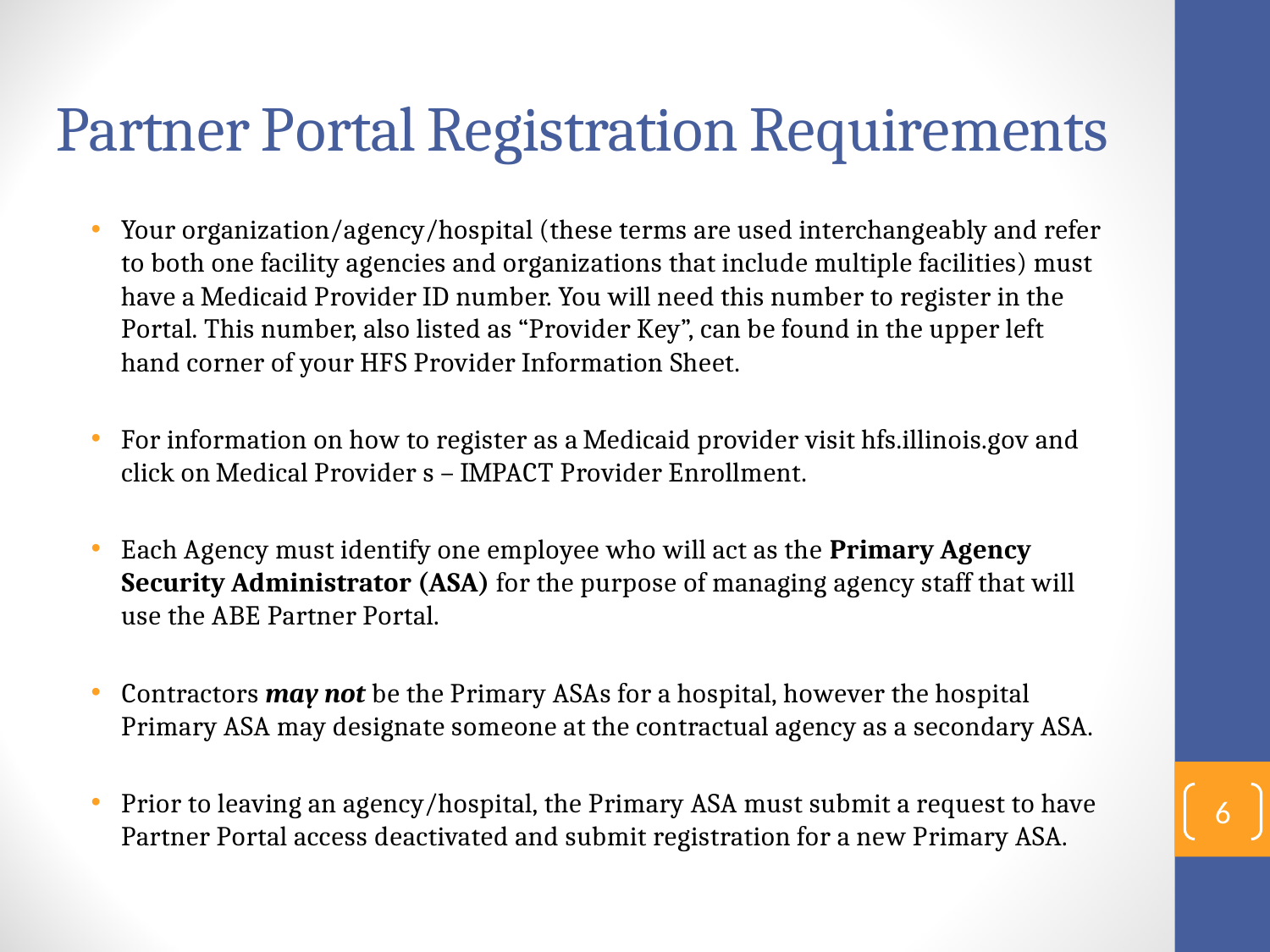

# Partner Portal Registration Requirements
Your organization/agency/hospital (these terms are used interchangeably and refer to both one facility agencies and organizations that include multiple facilities) must have a Medicaid Provider ID number. You will need this number to register in the Portal. This number, also listed as “Provider Key”, can be found in the upper left hand corner of your HFS Provider Information Sheet.

For information on how to register as a Medicaid provider visit hfs.illinois.gov and click on Medical Provider s – IMPACT Provider Enrollment.

Each Agency must identify one employee who will act as the Primary Agency Security Administrator (ASA) for the purpose of managing agency staff that will use the ABE Partner Portal.

Contractors may not be the Primary ASAs for a hospital, however the hospital Primary ASA may designate someone at the contractual agency as a secondary ASA.

Prior to leaving an agency/hospital, the Primary ASA must submit a request to have Partner Portal access deactivated and submit registration for a new Primary ASA.

6